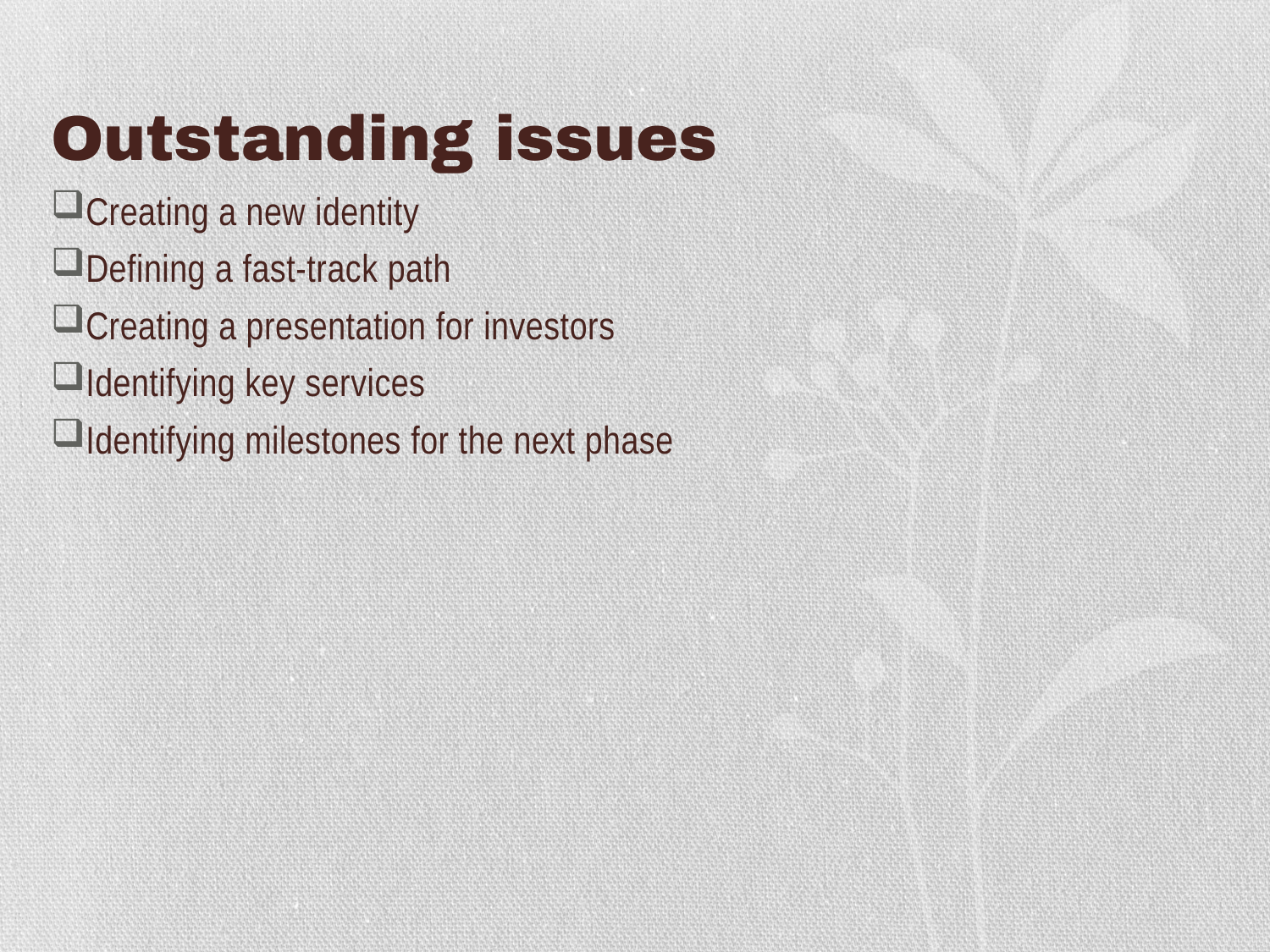

# Outstanding issues
Creating a new identity
Defining a fast-track path
Creating a presentation for investors
Identifying key services
Identifying milestones for the next phase